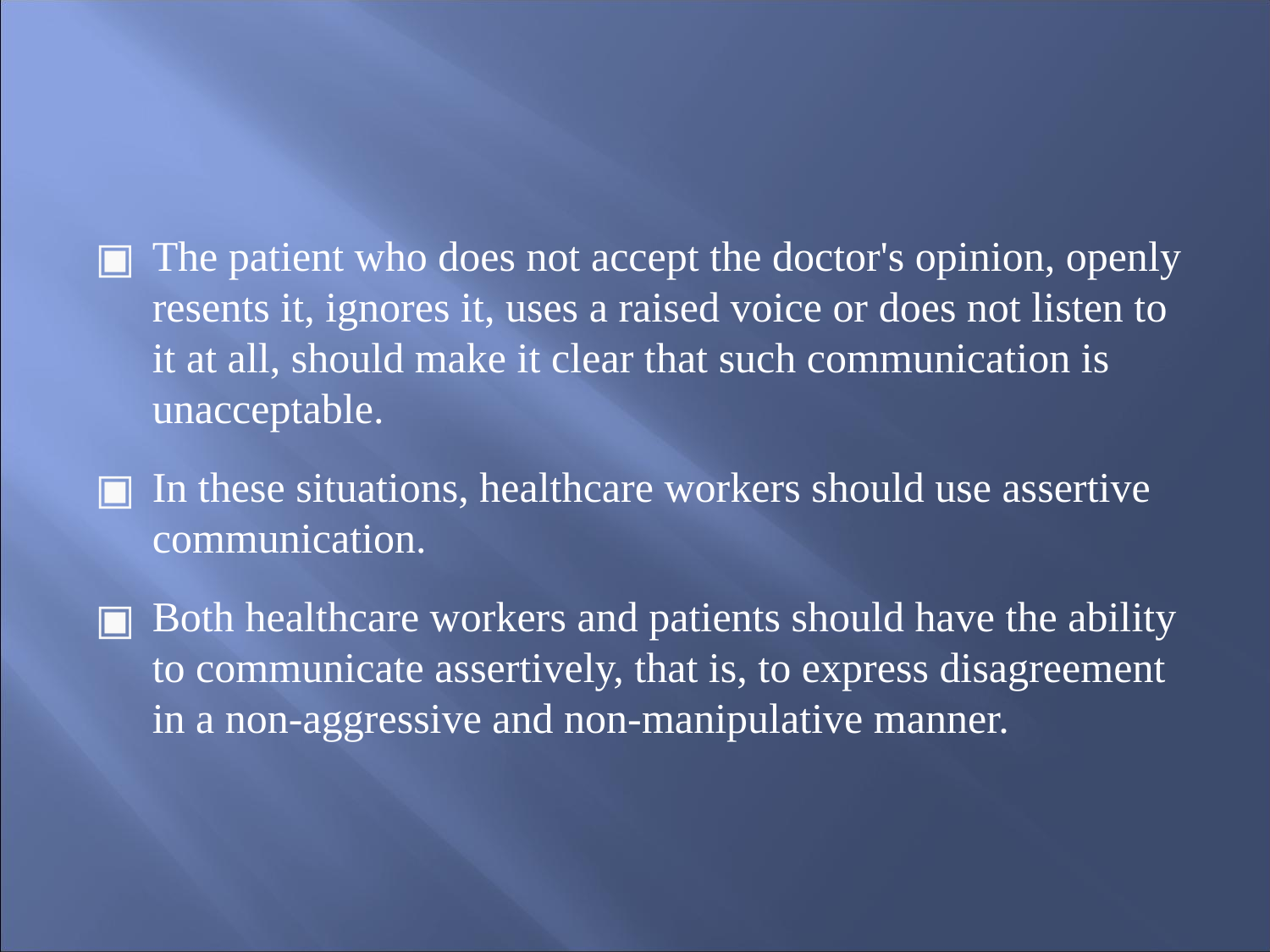

#
The patient who does not accept the doctor's opinion, openly resents it, ignores it, uses a raised voice or does not listen to it at all, should make it clear that such communication is unacceptable.

In these situations, healthcare workers should use assertive communication.

Both healthcare workers and patients should have the ability to communicate assertively, that is, to express disagreement in a non-aggressive and non-manipulative manner.